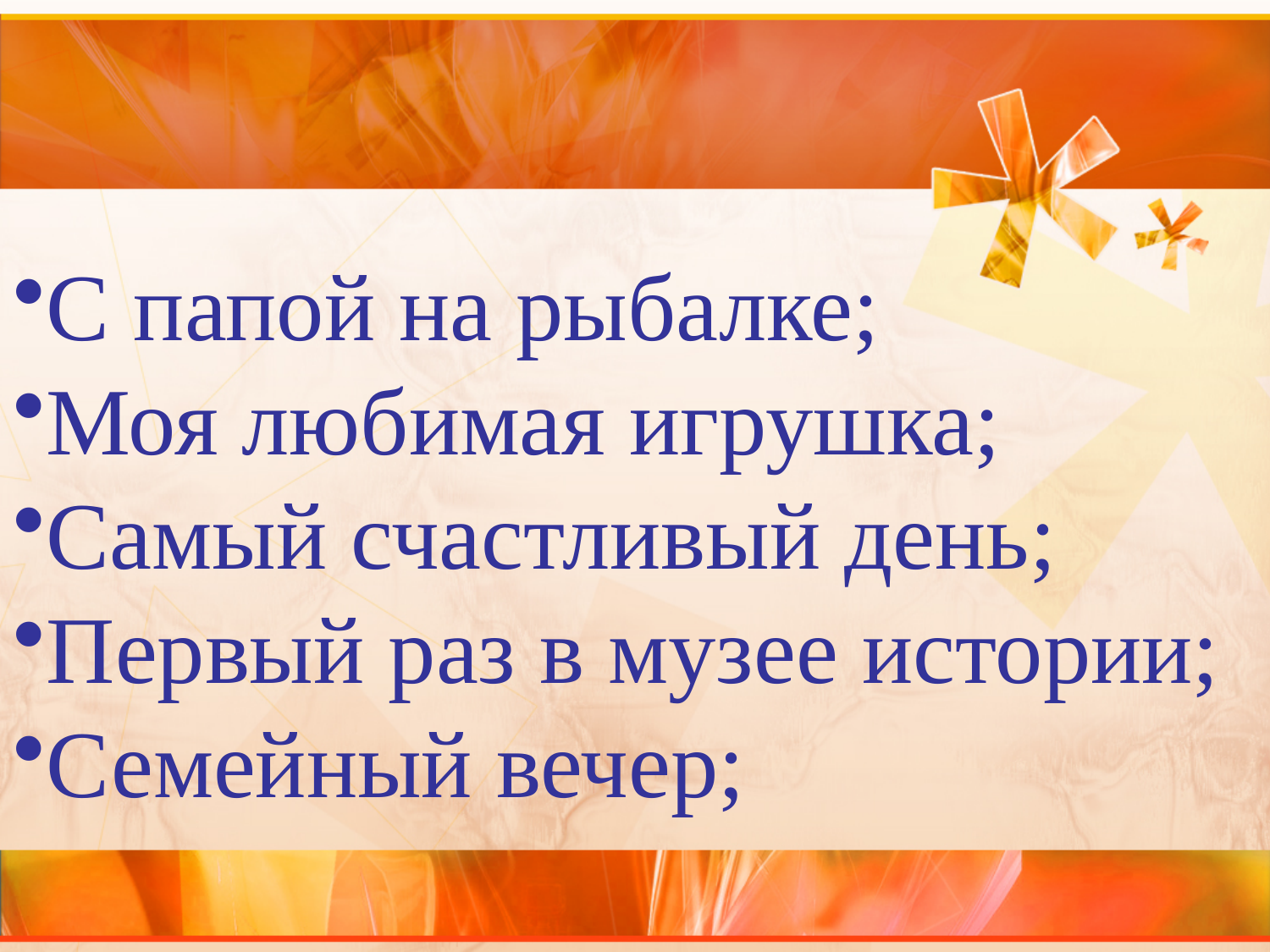

С папой на рыбалке;
Моя любимая игрушка;
Самый счастливый день;
Первый раз в музее истории;
Семейный вечер;